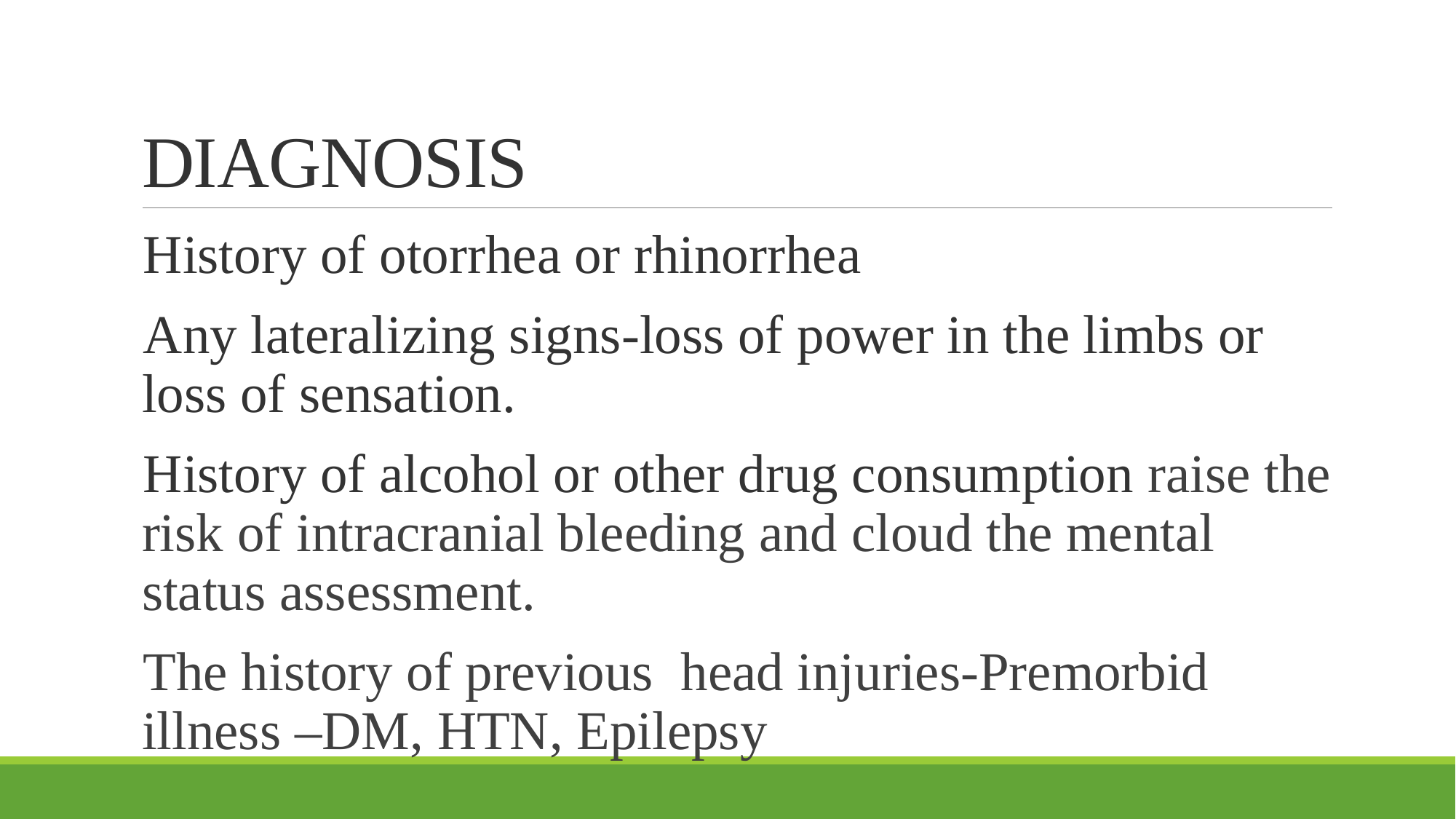

# DIAGNOSIS
History of otorrhea or rhinorrhea
Any lateralizing signs-loss of power in the limbs or loss of sensation.
History of alcohol or other drug consumption raise the risk of intracranial bleeding and cloud the mental status assessment.
The history of previous  head injuries-Premorbid illness –DM, HTN, Epilepsy